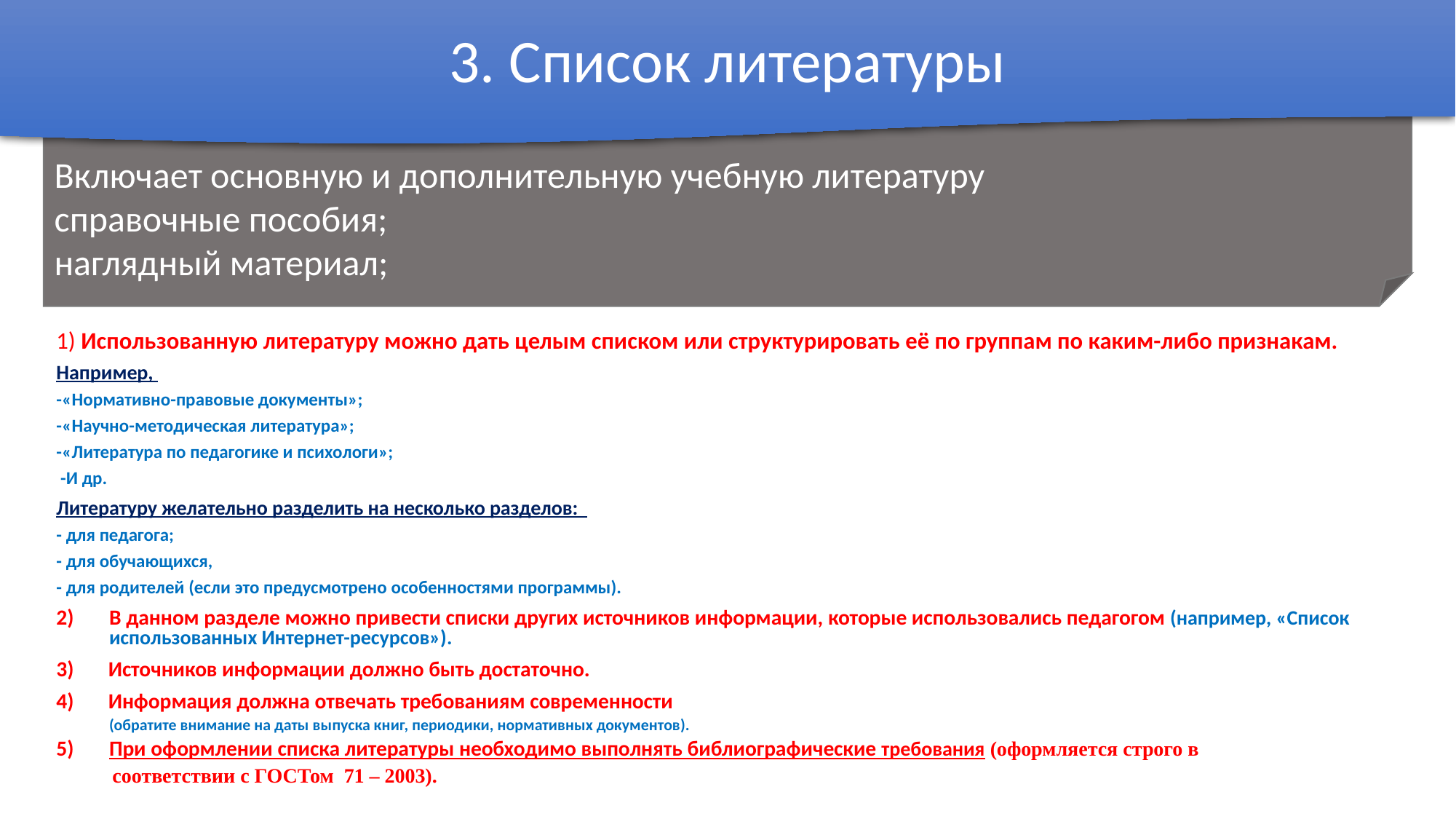

3. Список литературы

Включает основную и дополнительную учебную литературу
справочные пособия;
наглядный материал;
1) Использованную литературу можно дать целым списком или структурировать её по группам по каким-либо признакам.
Например,
-«Нормативно-правовые документы»;
-«Научно-методическая литература»;
-«Литература по педагогике и психологи»;
 -И др.
Литературу желательно разделить на несколько разделов:
- для педагога;
- для обучающихся,
- для родителей (если это предусмотрено особенностями программы).
В данном разделе можно привести списки других источников информации, которые использовались педагогом (например, «Список использованных Интернет-ресурсов»).
3)       Источников информации должно быть достаточно.
4)       Информация должна отвечать требованиям современности
(обратите внимание на даты выпуска книг, периодики, нормативных документов).
При оформлении списка литературы необходимо выполнять библиографические требования (оформляется строго в
           соответствии с ГОСТом  71 – 2003).